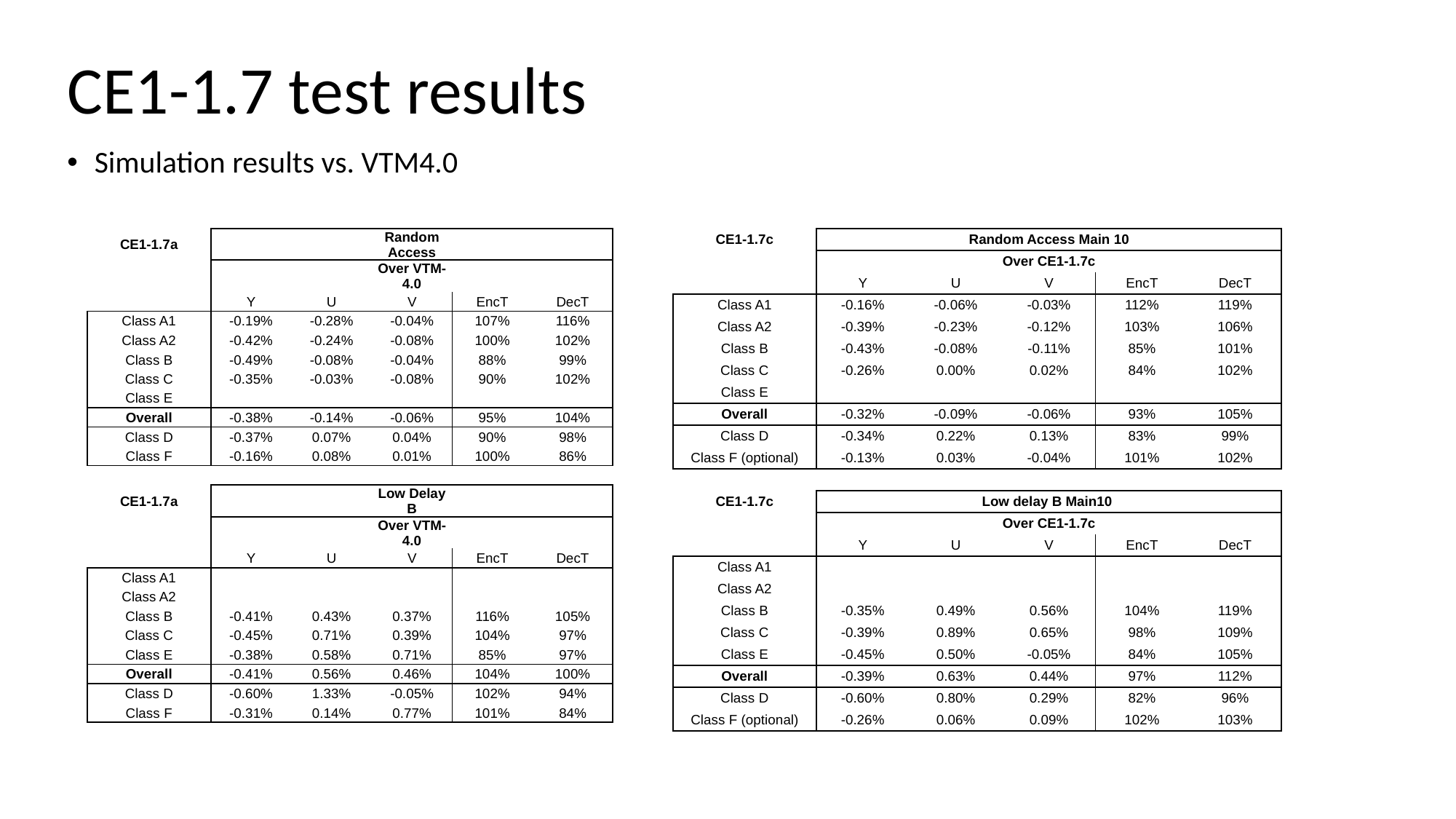

# CE1-1.7 test results
Simulation results vs. VTM4.0

| CE1-1.7a |  |  | Random Access |  |  |
| --- | --- | --- | --- | --- | --- |
|  |  |  | Over VTM-4.0 |  |  |
|  | Y | U | V | EncT | DecT |
| Class A1 | -0.19% | -0.28% | -0.04% | 107% | 116% |
| Class A2 | -0.42% | -0.24% | -0.08% | 100% | 102% |
| Class B | -0.49% | -0.08% | -0.04% | 88% | 99% |
| Class C | -0.35% | -0.03% | -0.08% | 90% | 102% |
| Class E |  |  |  |  |  |
| Overall | -0.38% | -0.14% | -0.06% | 95% | 104% |
| Class D | -0.37% | 0.07% | 0.04% | 90% | 98% |
| Class F | -0.16% | 0.08% | 0.01% | 100% | 86% |
|  |  |  |  |  |  |
| CE1-1.7a |  |  | Low Delay B |  |  |
|  |  |  | Over VTM-4.0 |  |  |
|  | Y | U | V | EncT | DecT |
| Class A1 |  |  |  |  |  |
| Class A2 |  |  |  |  |  |
| Class B | -0.41% | 0.43% | 0.37% | 116% | 105% |
| Class C | -0.45% | 0.71% | 0.39% | 104% | 97% |
| Class E | -0.38% | 0.58% | 0.71% | 85% | 97% |
| Overall | -0.41% | 0.56% | 0.46% | 104% | 100% |
| Class D | -0.60% | 1.33% | -0.05% | 102% | 94% |
| Class F | -0.31% | 0.14% | 0.77% | 101% | 84% |
| CE1-1.7c | Random Access Main 10 |  |  |  |  |
| --- | --- | --- | --- | --- | --- |
|  | Over CE1-1.7c |  |  |  |  |
|  | Y | U | V | EncT | DecT |
| Class A1 | -0.16% | -0.06% | -0.03% | 112% | 119% |
| Class A2 | -0.39% | -0.23% | -0.12% | 103% | 106% |
| Class B | -0.43% | -0.08% | -0.11% | 85% | 101% |
| Class C | -0.26% | 0.00% | 0.02% | 84% | 102% |
| Class E |  |  |  |  |  |
| Overall | -0.32% | -0.09% | -0.06% | 93% | 105% |
| Class D | -0.34% | 0.22% | 0.13% | 83% | 99% |
| Class F (optional) | -0.13% | 0.03% | -0.04% | 101% | 102% |
|  |  |  |  |  |  |
| CE1-1.7c | Low delay B Main10 |  |  |  |  |
|  | Over CE1-1.7c |  |  |  |  |
|  | Y | U | V | EncT | DecT |
| Class A1 |  |  |  |  |  |
| Class A2 |  |  |  |  |  |
| Class B | -0.35% | 0.49% | 0.56% | 104% | 119% |
| Class C | -0.39% | 0.89% | 0.65% | 98% | 109% |
| Class E | -0.45% | 0.50% | -0.05% | 84% | 105% |
| Overall | -0.39% | 0.63% | 0.44% | 97% | 112% |
| Class D | -0.60% | 0.80% | 0.29% | 82% | 96% |
| Class F (optional) | -0.26% | 0.06% | 0.09% | 102% | 103% |